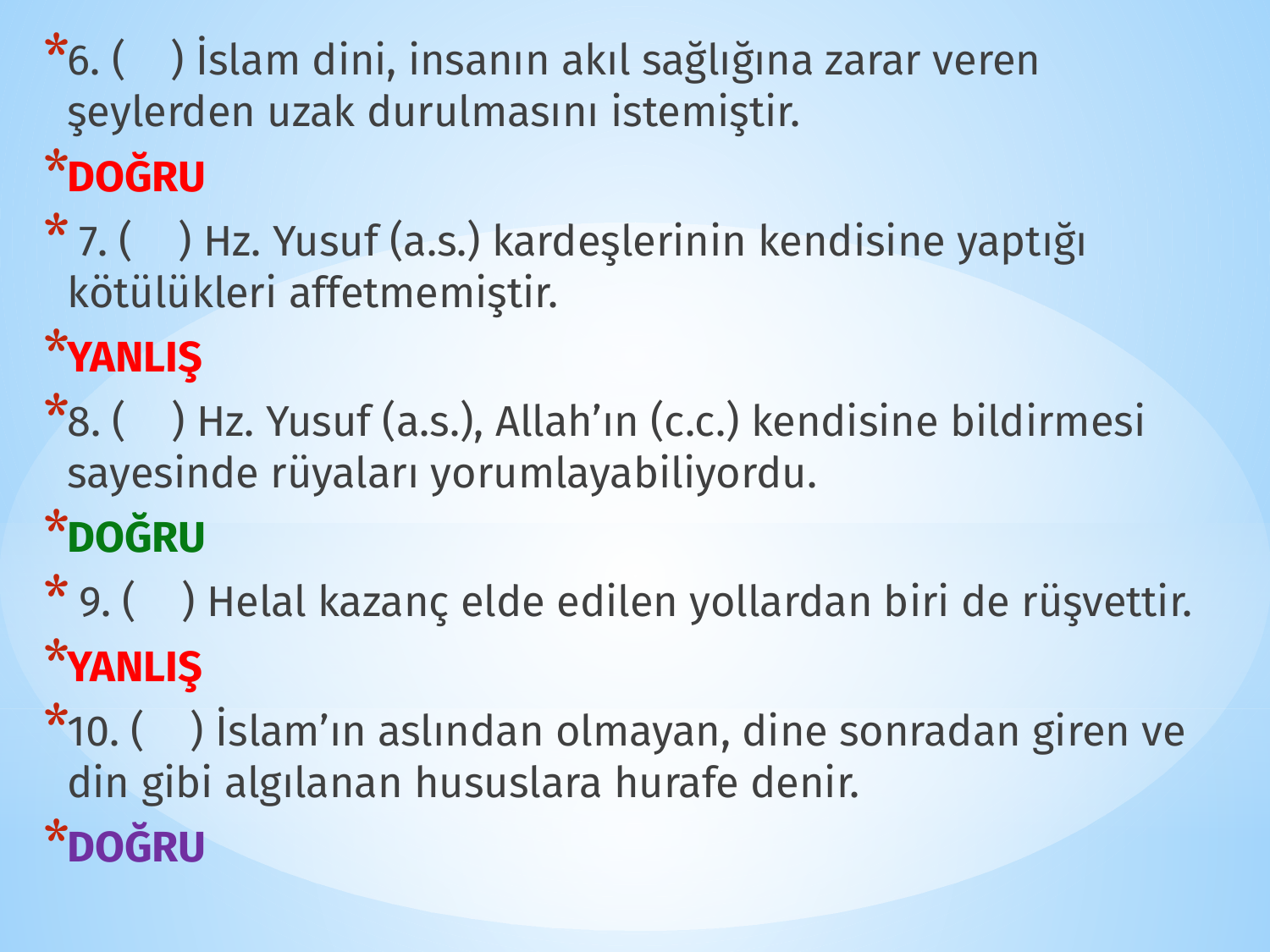

6. (    ) İslam dini, insanın akıl sağlığına zarar veren şeylerden uzak durulmasını istemiştir.
DOĞRU
 7. (    ) Hz. Yusuf (a.s.) kardeşlerinin kendisine yaptığı kötülükleri affetmemiştir.
YANLIŞ
8. (    ) Hz. Yusuf (a.s.), Allah’ın (c.c.) kendisine bildirmesi sayesinde rüyaları yorumlayabiliyordu.
DOĞRU
 9. (    ) Helal kazanç elde edilen yollardan biri de rüşvettir.
YANLIŞ
10. (    ) İslam’ın aslından olmayan, dine sonradan giren ve din gibi algılanan hususlara hurafe denir.
DOĞRU